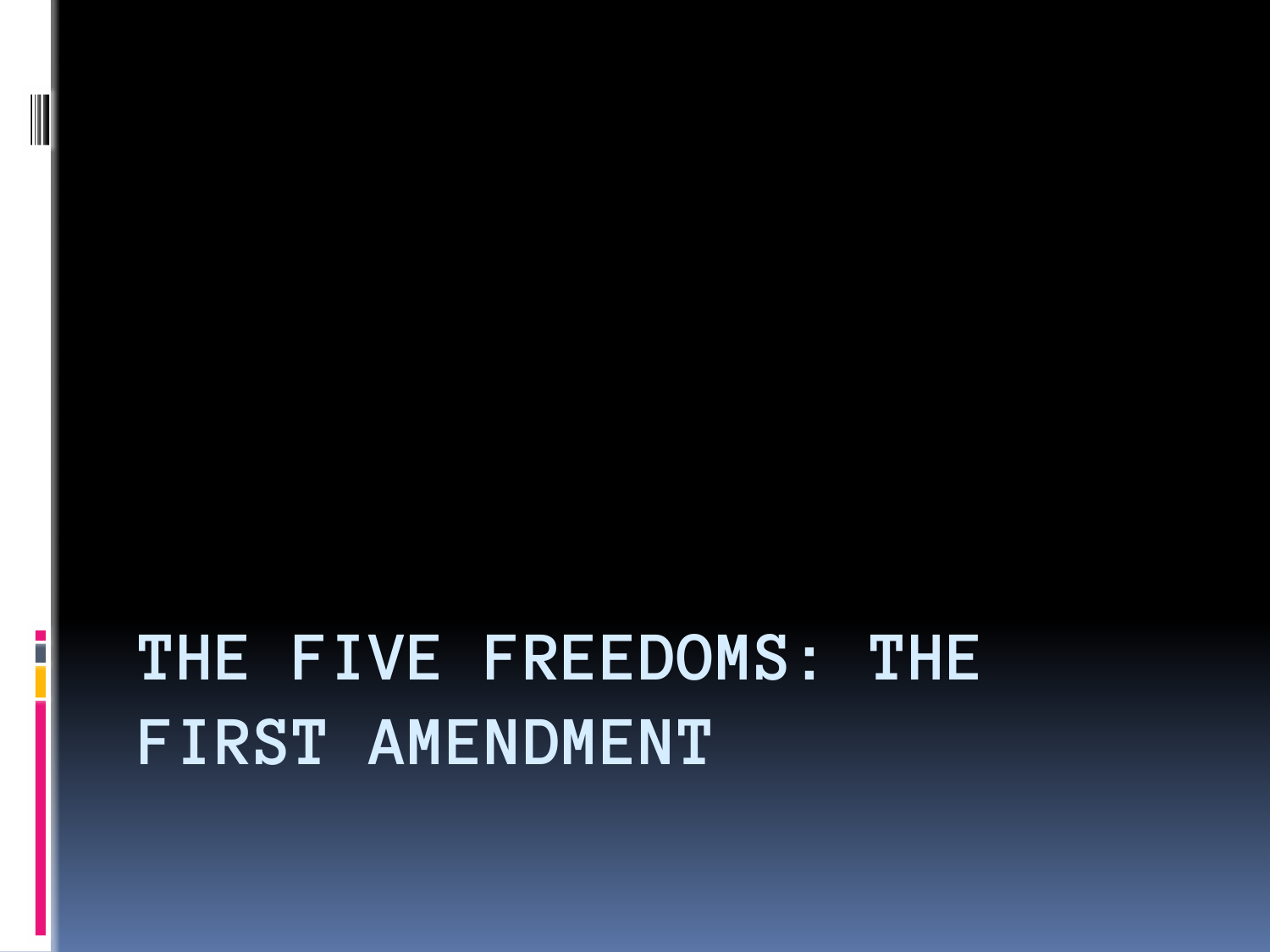

# The Five Freedoms: The First Amendment